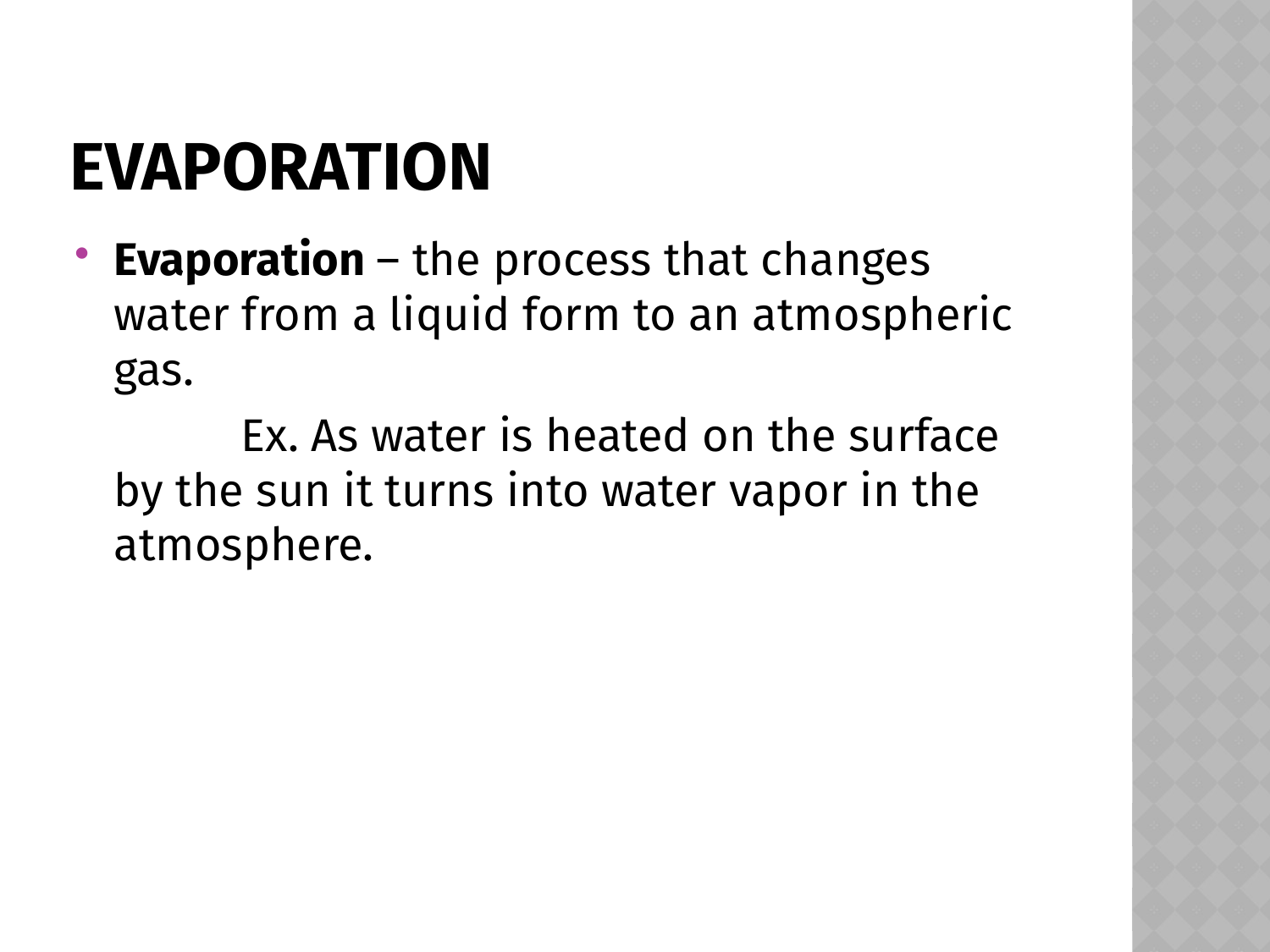

# Evaporation
Evaporation – the process that changes water from a liquid form to an atmospheric gas.
		Ex. As water is heated on the surface by the sun it turns into water vapor in the atmosphere.